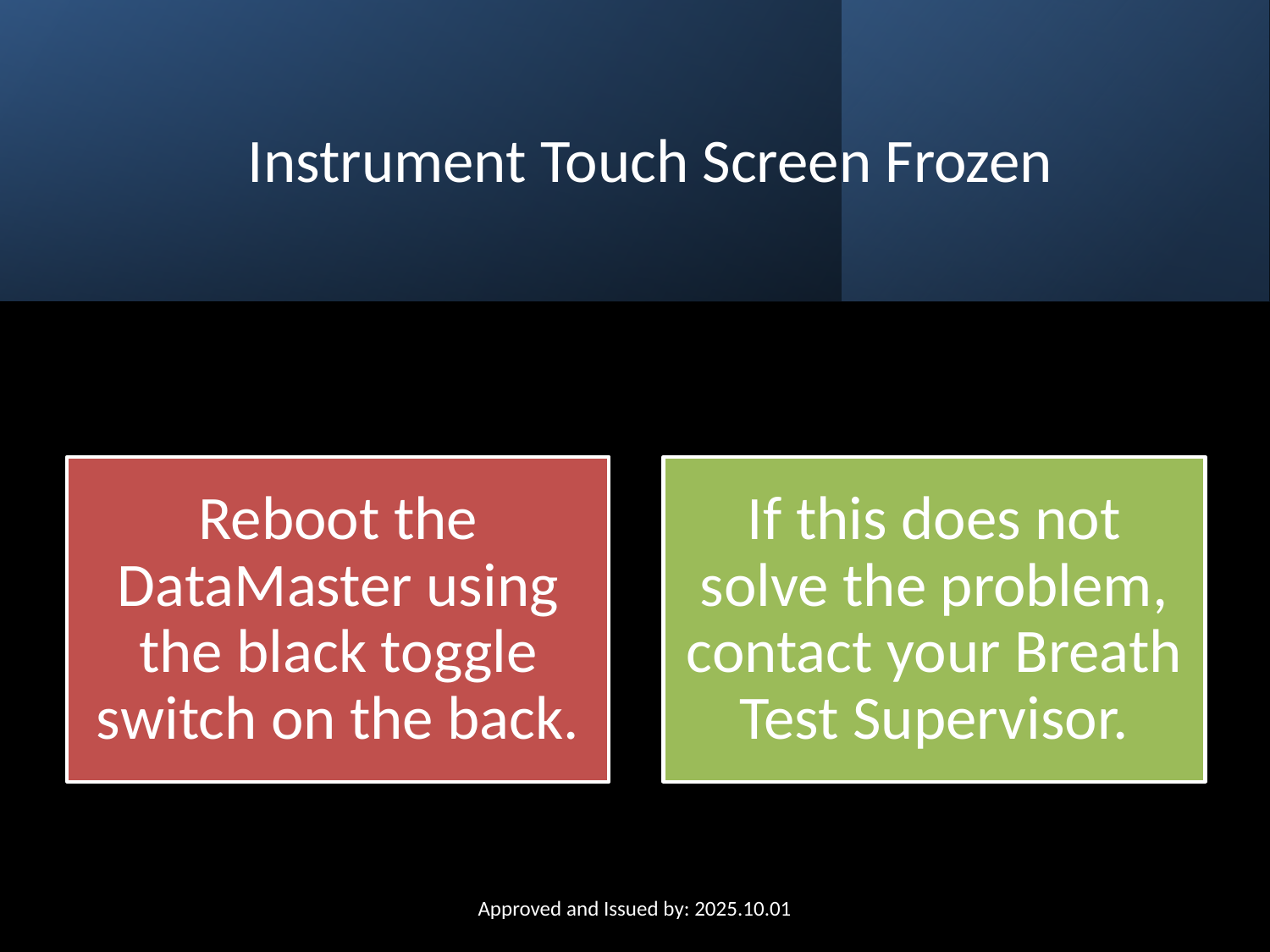

# Instrument Touch Screen Frozen
Reboot the DataMaster using the black toggle switch on the back.
If this does not solve the problem, contact your Breath Test Supervisor.
Approved and Issued by: 2025.10.01